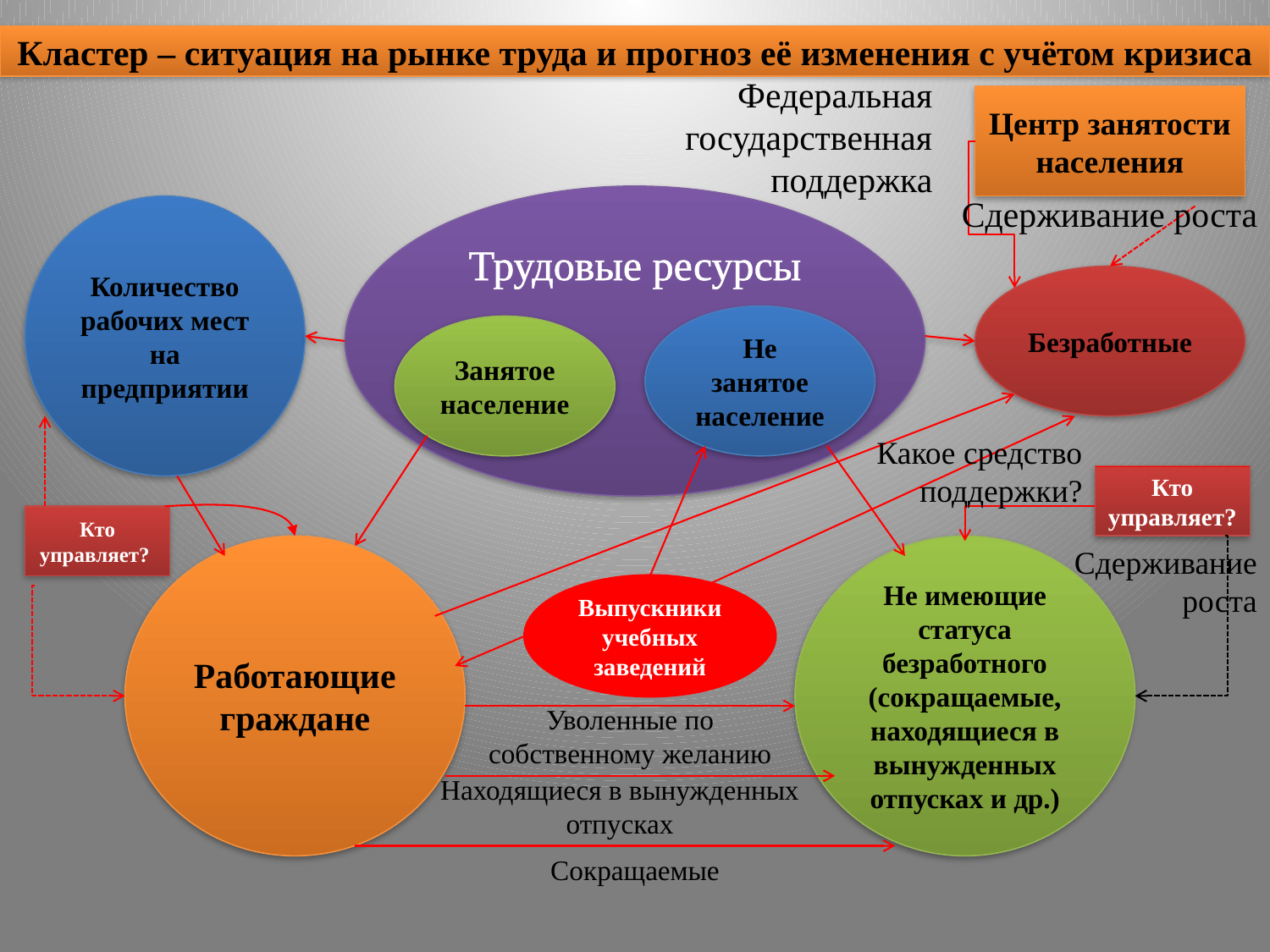

Кластер – ситуация на рынке труда и прогноз её изменения с учётом кризиса
Федеральная государственная поддержка
Центр занятости населения
Трудовые ресурсы
Сдерживание роста
Количество рабочих мест на предприятии
Безработные
Не занятое население
Занятое население
Какое средство поддержки?
Кто управляет?
Кто управляет?
Работающие граждане
Не имеющие статуса безработного (сокращаемые, находящиеся в вынужденных отпусках и др.)
Сдерживание роста
Выпускники учебных заведений
Уволенные по собственному желанию
Находящиеся в вынужденных отпусках
Сокращаемые